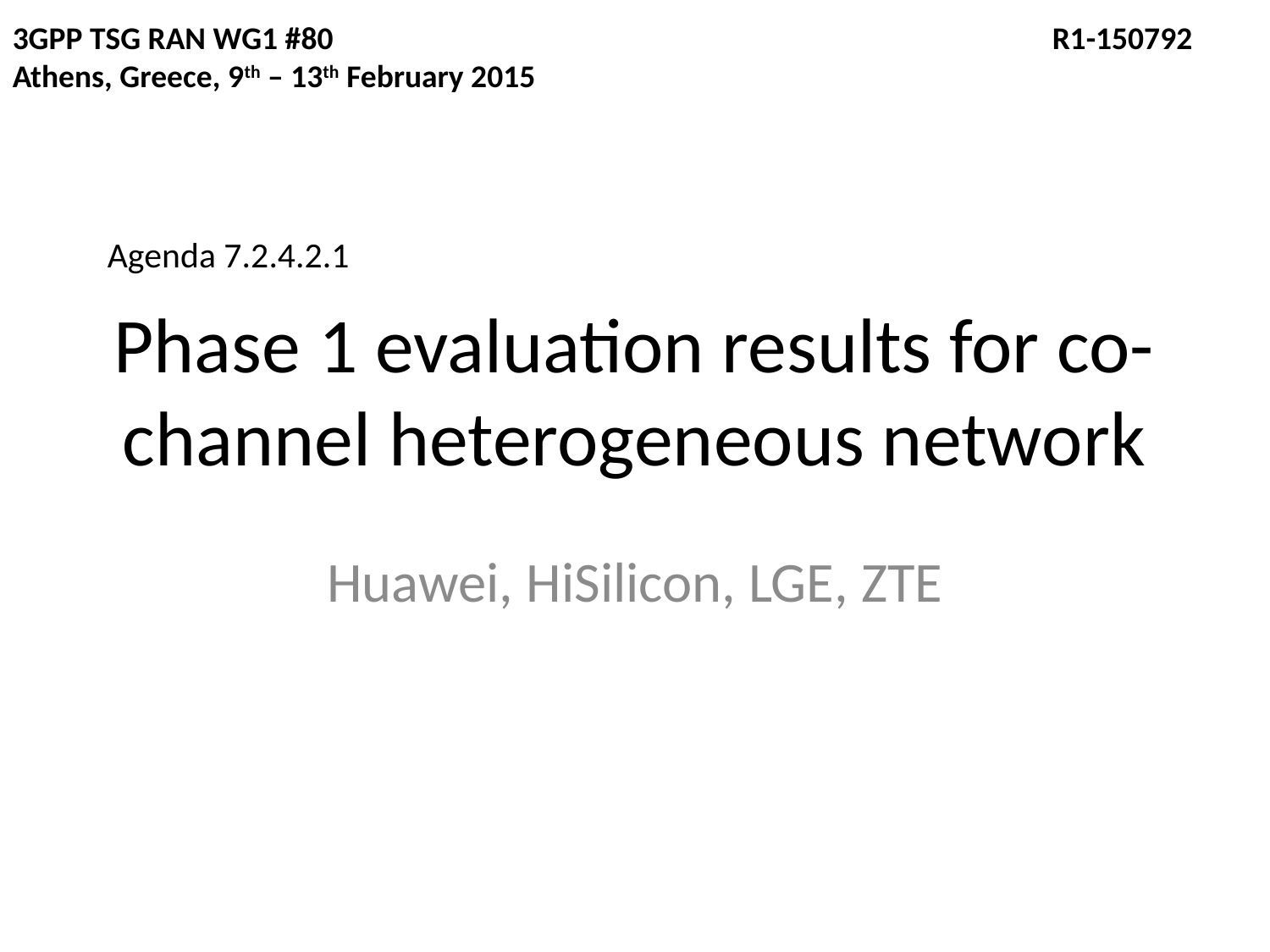

3GPP TSG RAN WG1 #80					                     R1-150792
Athens, Greece, 9th – 13th February 2015
Agenda 7.2.4.2.1
# Phase 1 evaluation results for co-channel heterogeneous network
Huawei, HiSilicon, LGE, ZTE